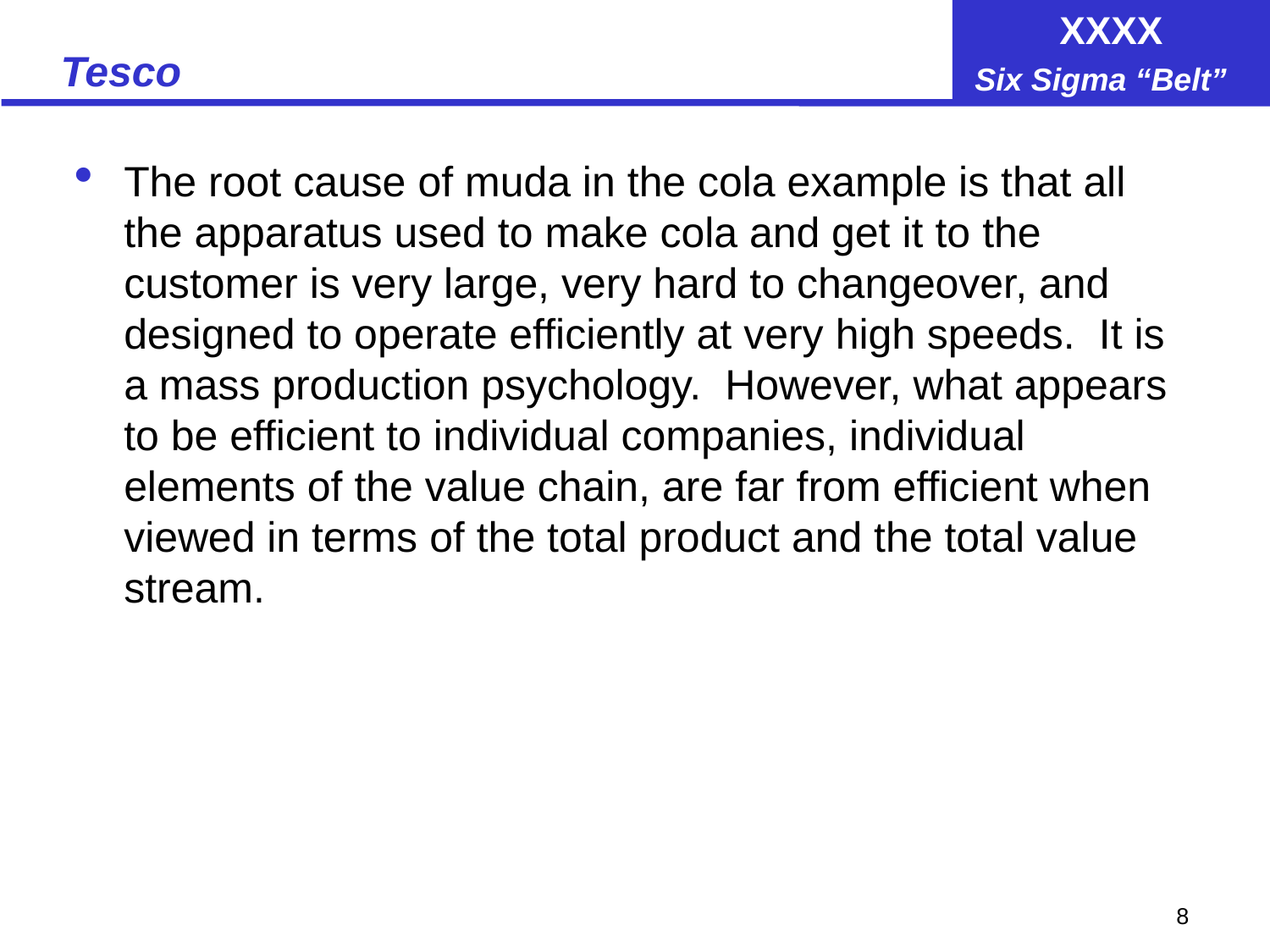

# Tesco
The root cause of muda in the cola example is that all the apparatus used to make cola and get it to the customer is very large, very hard to changeover, and designed to operate efficiently at very high speeds.  It is a mass production psychology.  However, what appears to be efficient to individual companies, individual elements of the value chain, are far from efficient when viewed in terms of the total product and the total value stream.